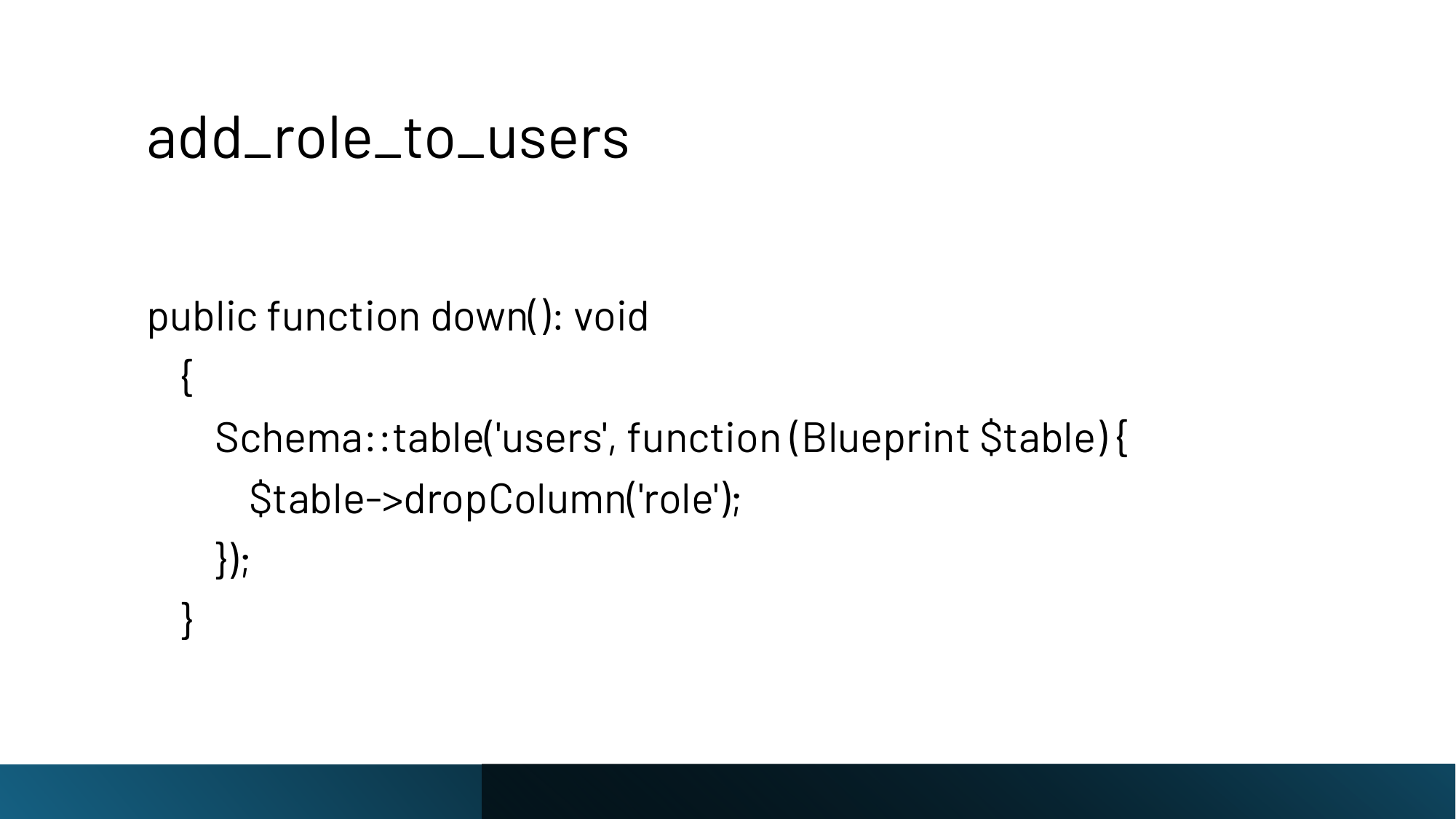

# add_role_to_users
public function down(): void
    {
        Schema::table('users', function (Blueprint $table) {
            $table->dropColumn('role');
        });
    }